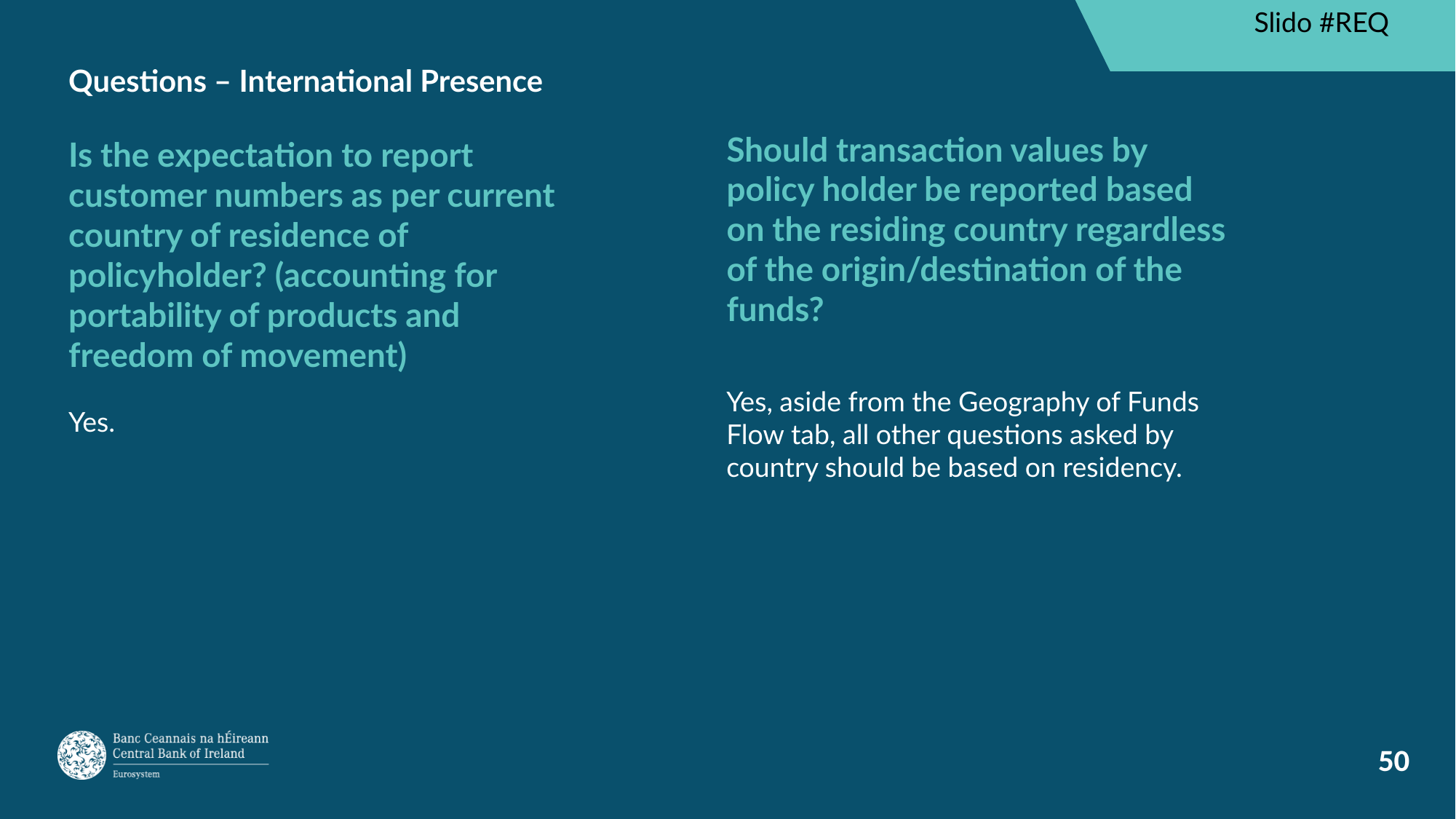

Slido #REQ
# Questions – International Presence
Should transaction values by policy holder be reported based on the residing country regardless of the origin/destination of the funds?
Is the expectation to report customer numbers as per current country of residence of policyholder? (accounting for portability of products and freedom of movement)
Yes, aside from the Geography of Funds Flow tab, all other questions asked by country should be based on residency.
Yes.